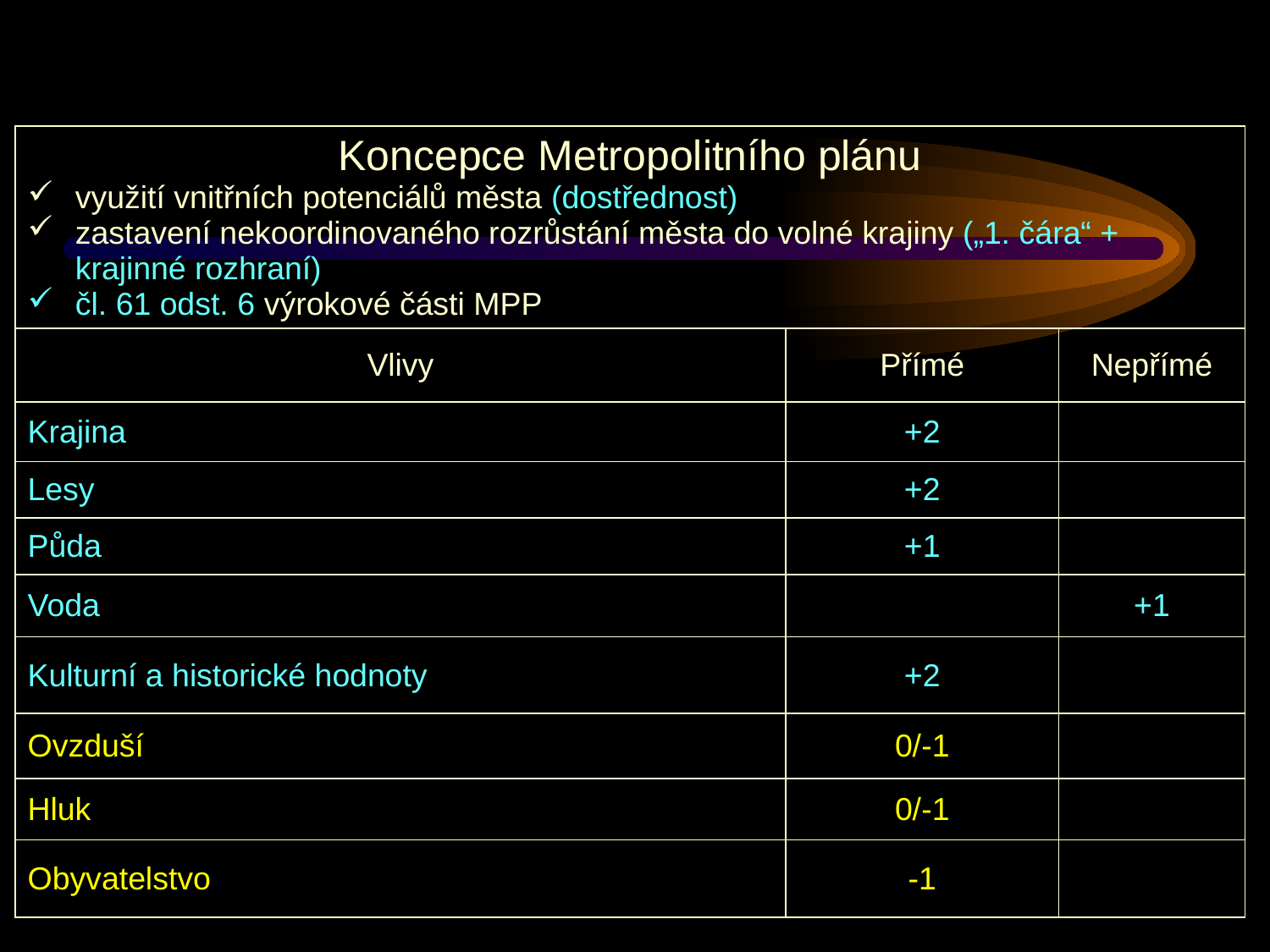

| Koncepce Metropolitního plánu využití vnitřních potenciálů města (dostřednost) zastavení nekoordinovaného rozrůstání města do volné krajiny („1. čára“ + krajinné rozhraní) čl. 61 odst. 6 výrokové části MPP |  |  |
| --- | --- | --- |
| Vlivy | Přímé | Nepřímé |
| Krajina | +2 |  |
| Lesy | +2 |  |
| Půda | +1 |  |
| Voda |  | +1 |
| Kulturní a historické hodnoty | +2 |  |
| Ovzduší | 0/-1 |  |
| Hluk | 0/-1 |  |
| Obyvatelstvo | -1 |  |